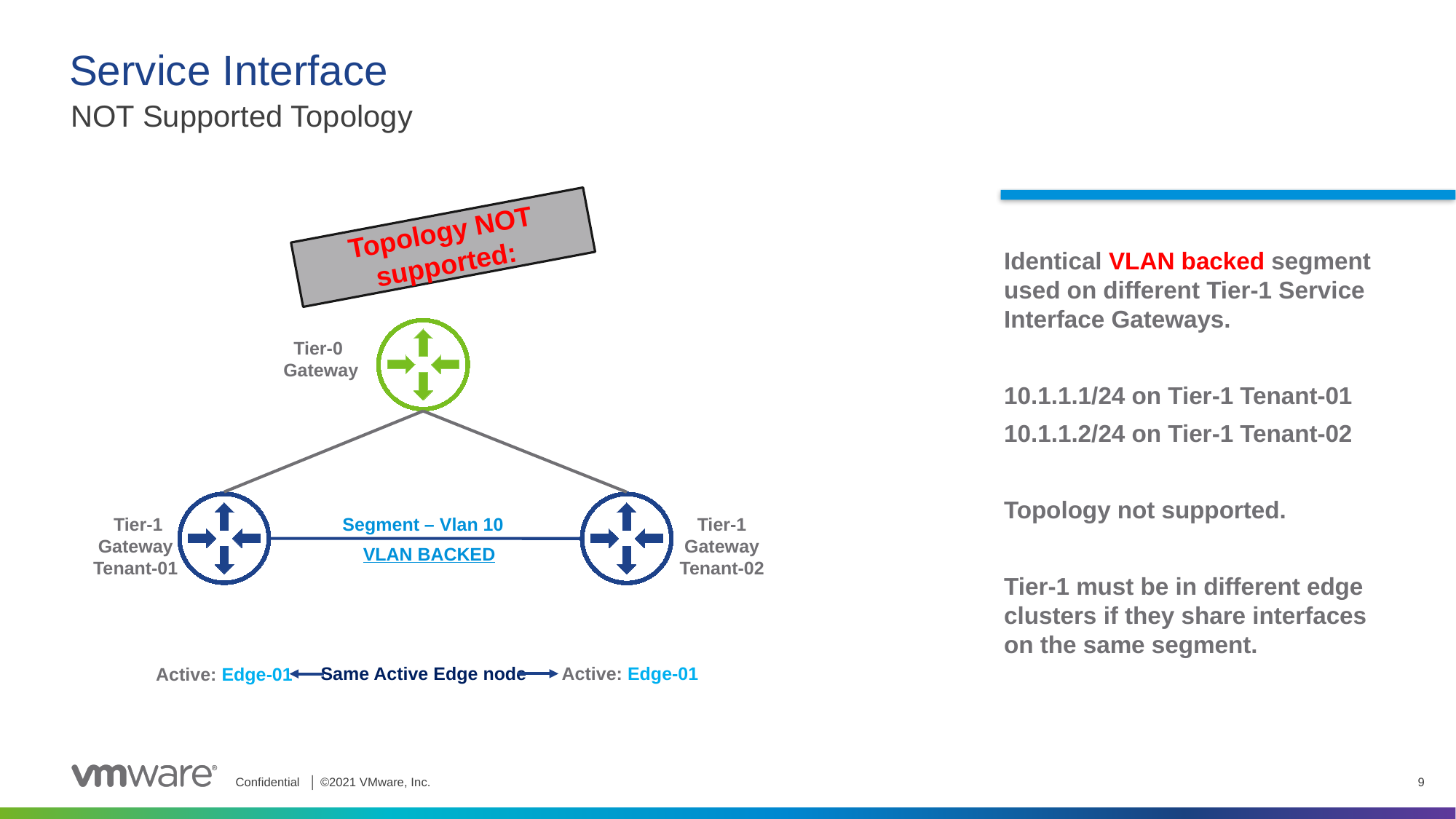

# Service Interface
NOT Supported Topology

Identical VLAN backed segment used on different Tier-1 Service Interface Gateways.

10.1.1.1/24 on Tier-1 Tenant-01
10.1.1.2/24 on Tier-1 Tenant-02

Topology not supported.

Tier-1 must be in different edge clusters if they share interfaces on the same segment.

Topology NOT supported:

  Tier-0
Gateway

 Tier-1
Gateway
Tenant-02
  Tier-1
Gateway
Tenant-01
Segment – Vlan 10
VLAN BACKED
Active: Edge-01
Same Active Edge node
Active: Edge-01